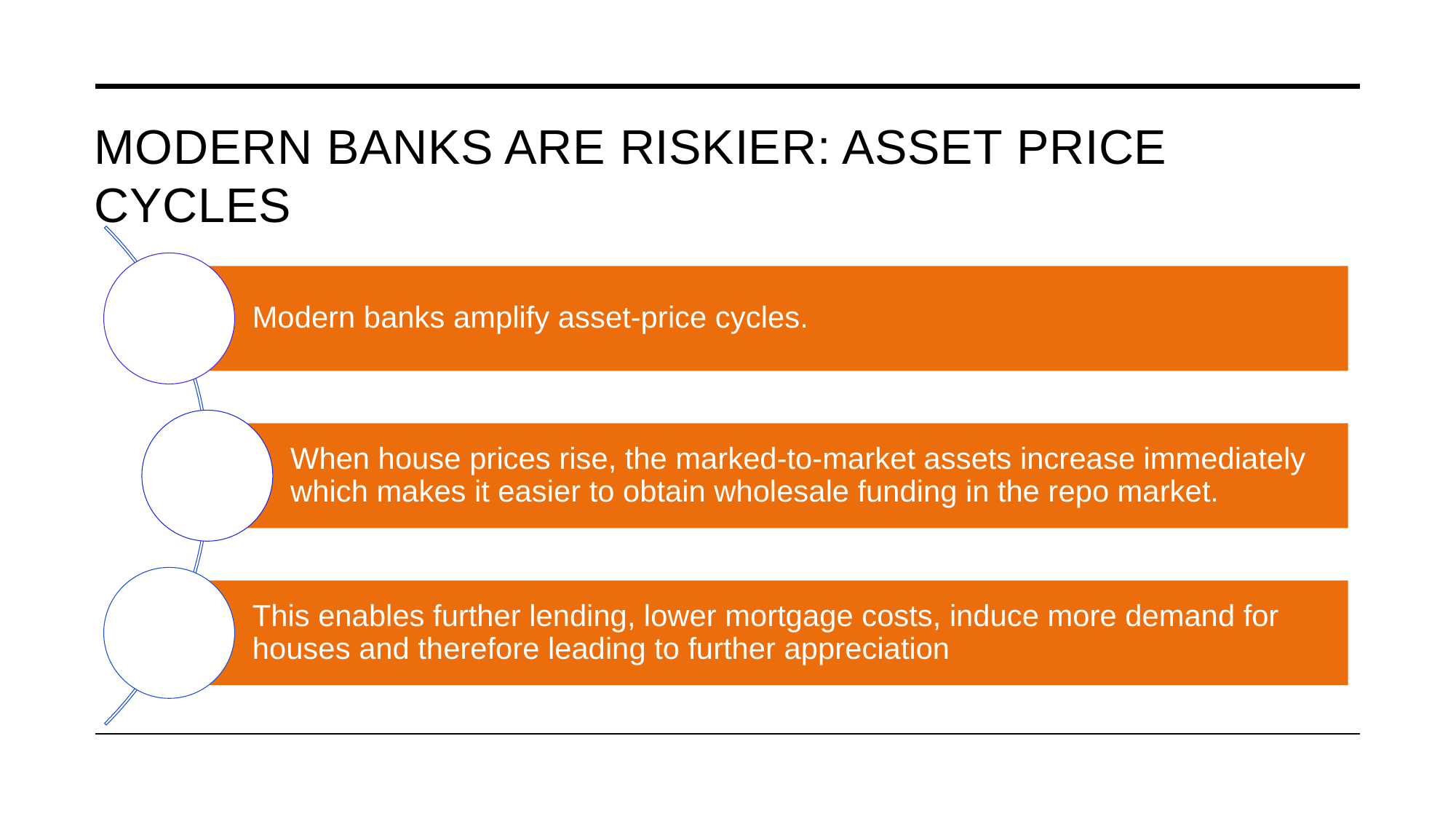

# Modern Banks are riskier: asset price cycles
Modern banks amplify asset-price cycles.
When house prices rise, the marked-to-market assets increase immediately which makes it easier to obtain wholesale funding in the repo market.
This enables further lending, lower mortgage costs, induce more demand for houses and therefore leading to further appreciation
The share of net worth that funds the assets is lower.